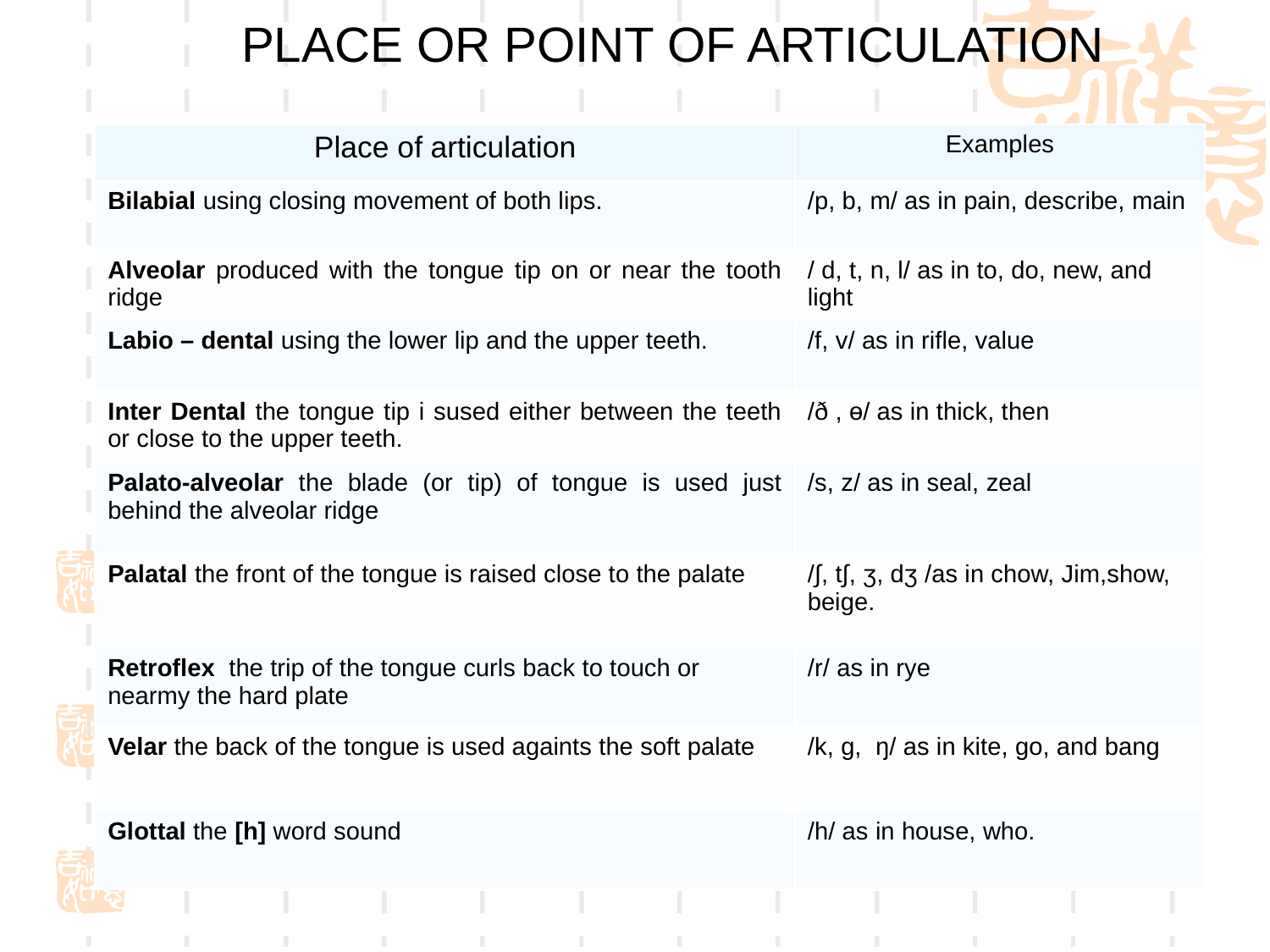

PLACE OR POINT OF ARTICULATION
| Place of articulation | Examples |
| --- | --- |
| Bilabial using closing movement of both lips. | /p, b, m/ as in pain, describe, main |
| Alveolar produced with the tongue tip on or near the tooth ridge | / d, t, n, l/ as in to, do, new, and light |
| Labio – dental using the lower lip and the upper teeth. | /f, v/ as in rifle, value |
| Inter Dental the tongue tip i sused either between the teeth or close to the upper teeth. | /ð , ɵ/ as in thick, then |
| Palato-alveolar the blade (or tip) of tongue is used just behind the alveolar ridge | /s, z/ as in seal, zeal |
| Palatal the front of the tongue is raised close to the palate | /∫, t∫, ʒ, dʒ /as in chow, Jim,show, beige. |
| Retroflex the trip of the tongue curls back to touch or nearmy the hard plate | /r/ as in rye |
| Velar the back of the tongue is used againts the soft palate | /k, g, ŋ/ as in kite, go, and bang |
| Glottal the [h] word sound | /h/ as in house, who. |